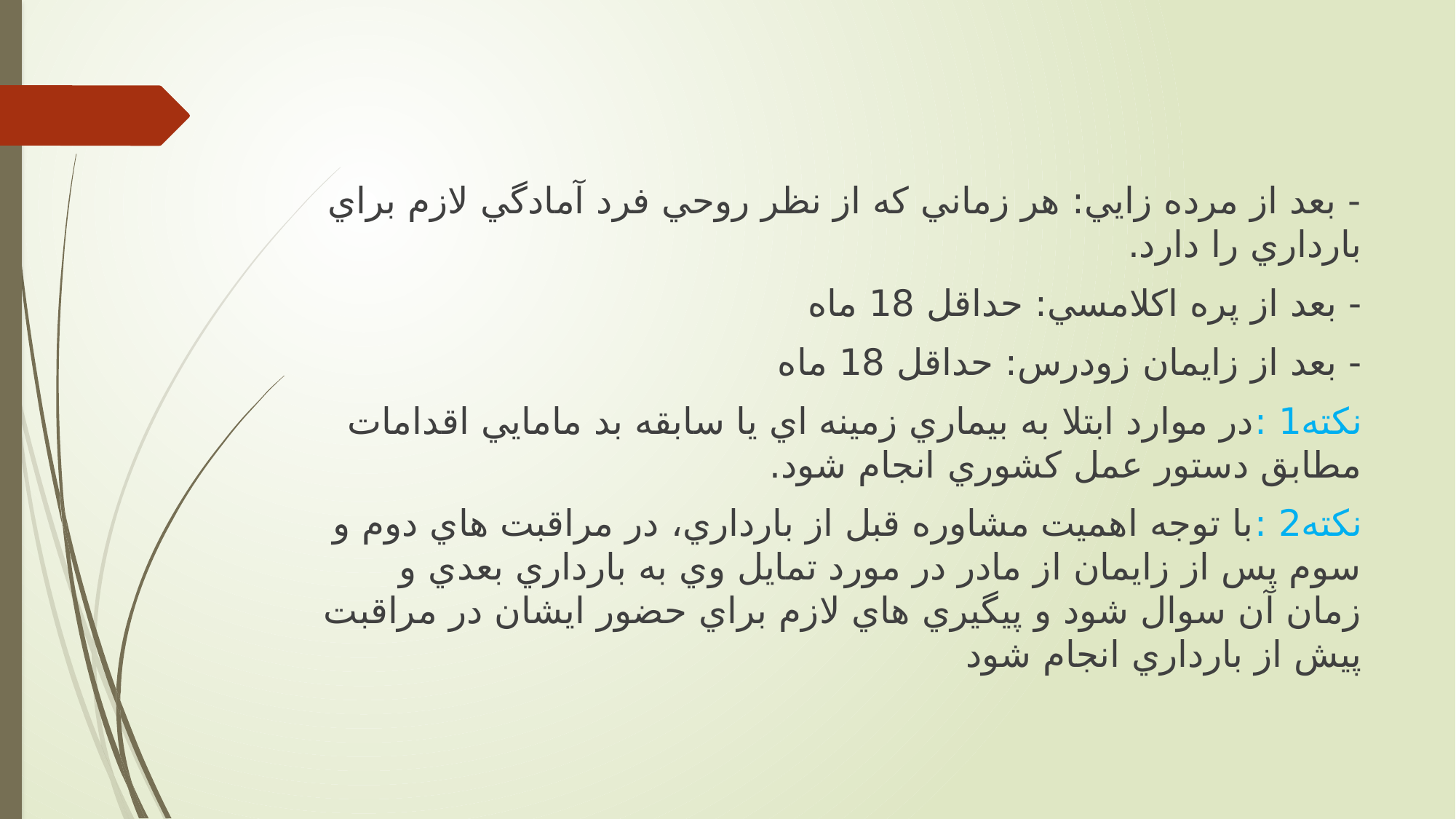

- بعد از مرده زايي: هر زماني که از نظر روحي فرد آمادگي لازم براي بارداري را دارد.
- بعد از پره اکلامسي: حداقل 18 ماه
- بعد از زايمان زودرس: حداقل 18 ماه
نکته1 :در موارد ابتلا به بیماري زمینه اي يا سابقه بد مامايي اقدامات مطابق دستور عمل کشوري انجام شود.
نکته2 :با توجه اهمیت مشاوره قبل از بارداري، در مراقبت هاي دوم و سوم پس از زايمان از مادر در مورد تمايل وي به بارداري بعدي و زمان آن سوال شود و پیگیري هاي لازم براي حضور ايشان در مراقبت پیش از بارداري انجام شود